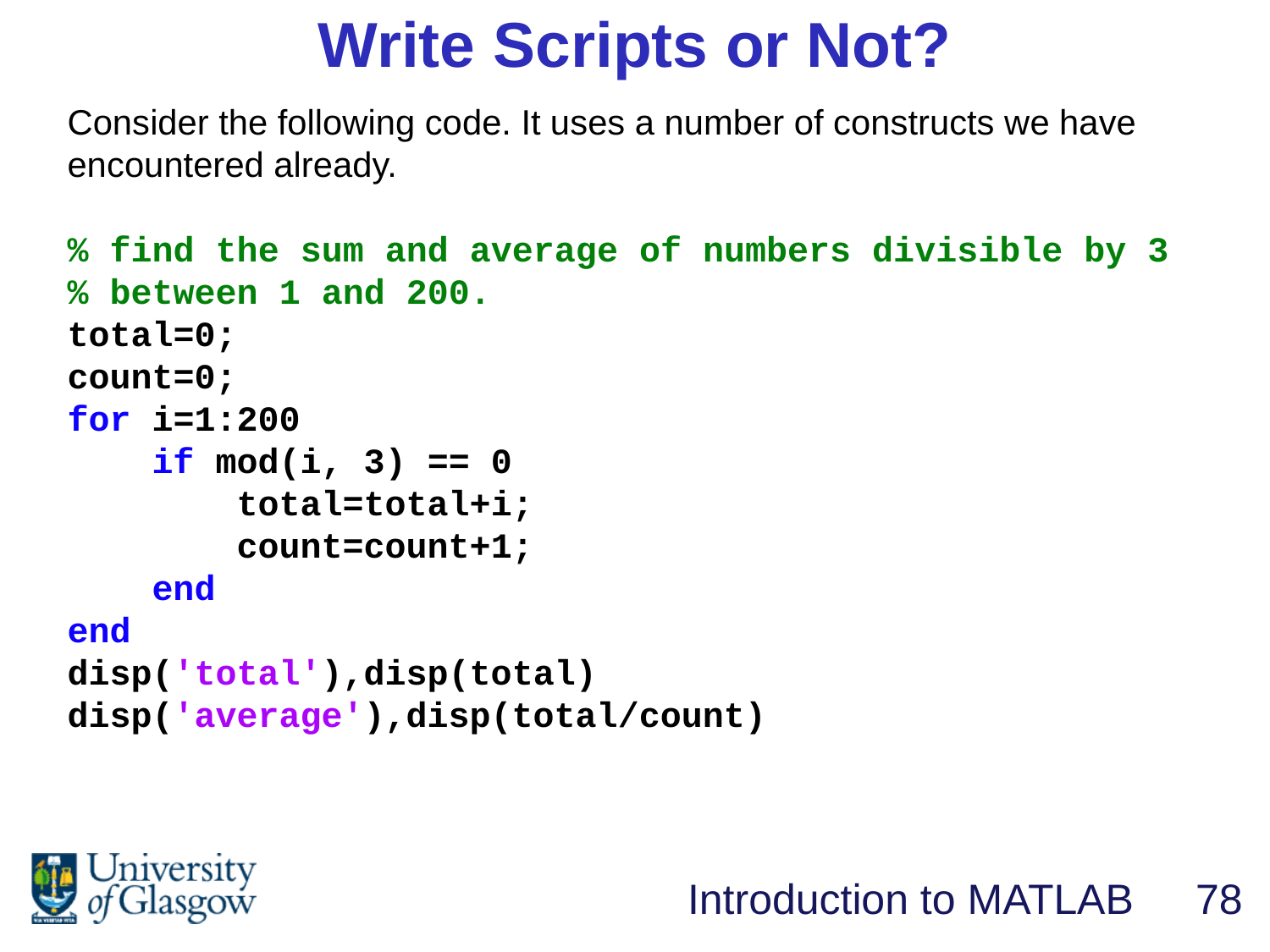

Write Scripts or Not?
Consider the following code. It uses a number of constructs we have encountered already.

% find the sum and average of numbers divisible by 3
% between 1 and 200.
total=0;
count=0;
for i=1:200
    if mod(i, 3) == 0
        total=total+i;
        count=count+1;
    end
end
disp('total'),disp(total)
disp('average'),disp(total/count)